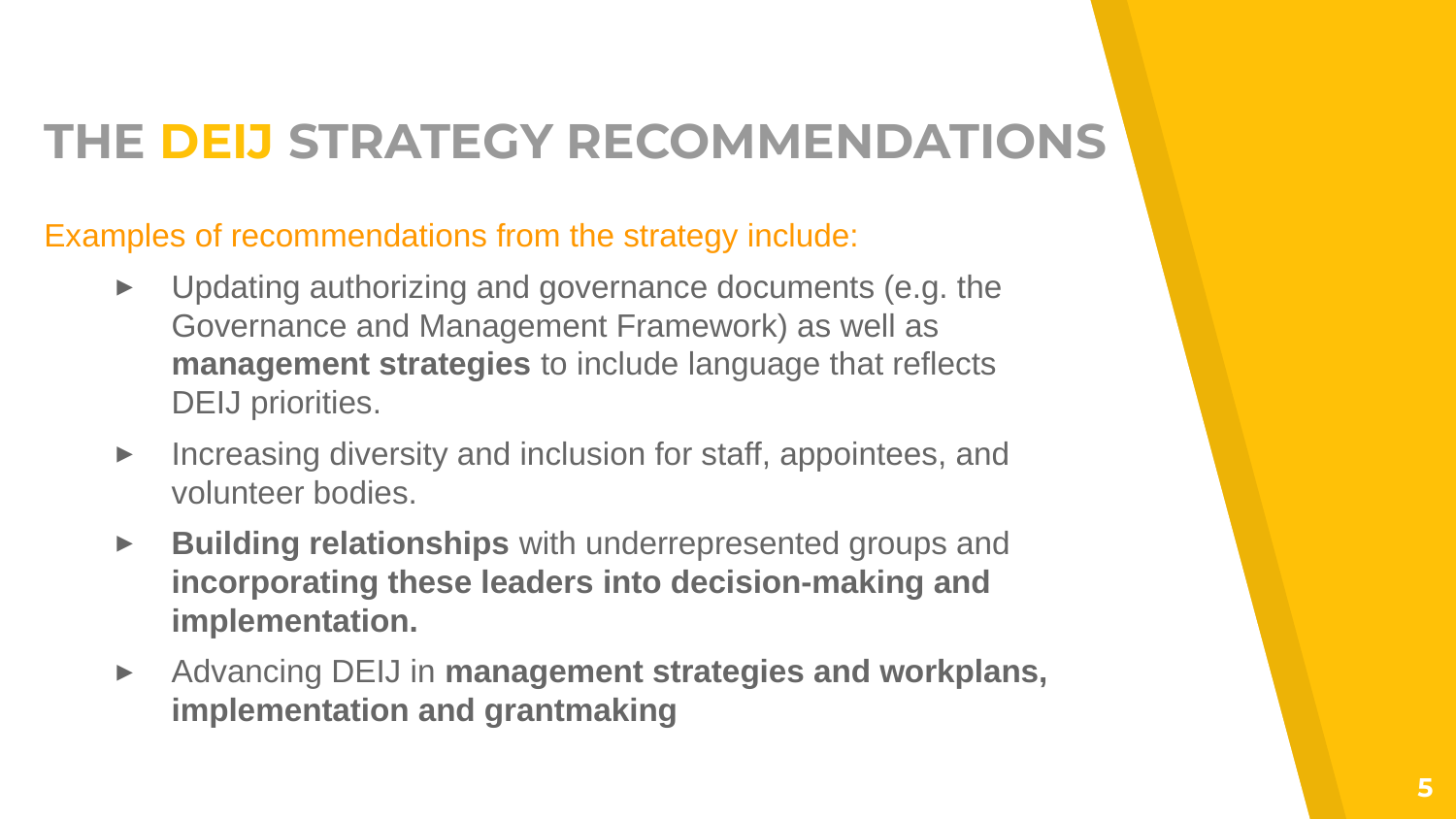

# THE DEIJ STRATEGY RECOMMENDATIONS
Examples of recommendations from the strategy include:
Updating authorizing and governance documents (e.g. the Governance and Management Framework) as well as management strategies to include language that reflects DEIJ priorities.
Increasing diversity and inclusion for staff, appointees, and volunteer bodies.
Building relationships with underrepresented groups and incorporating these leaders into decision-making and implementation.
Advancing DEIJ in management strategies and workplans, implementation and grantmaking

5